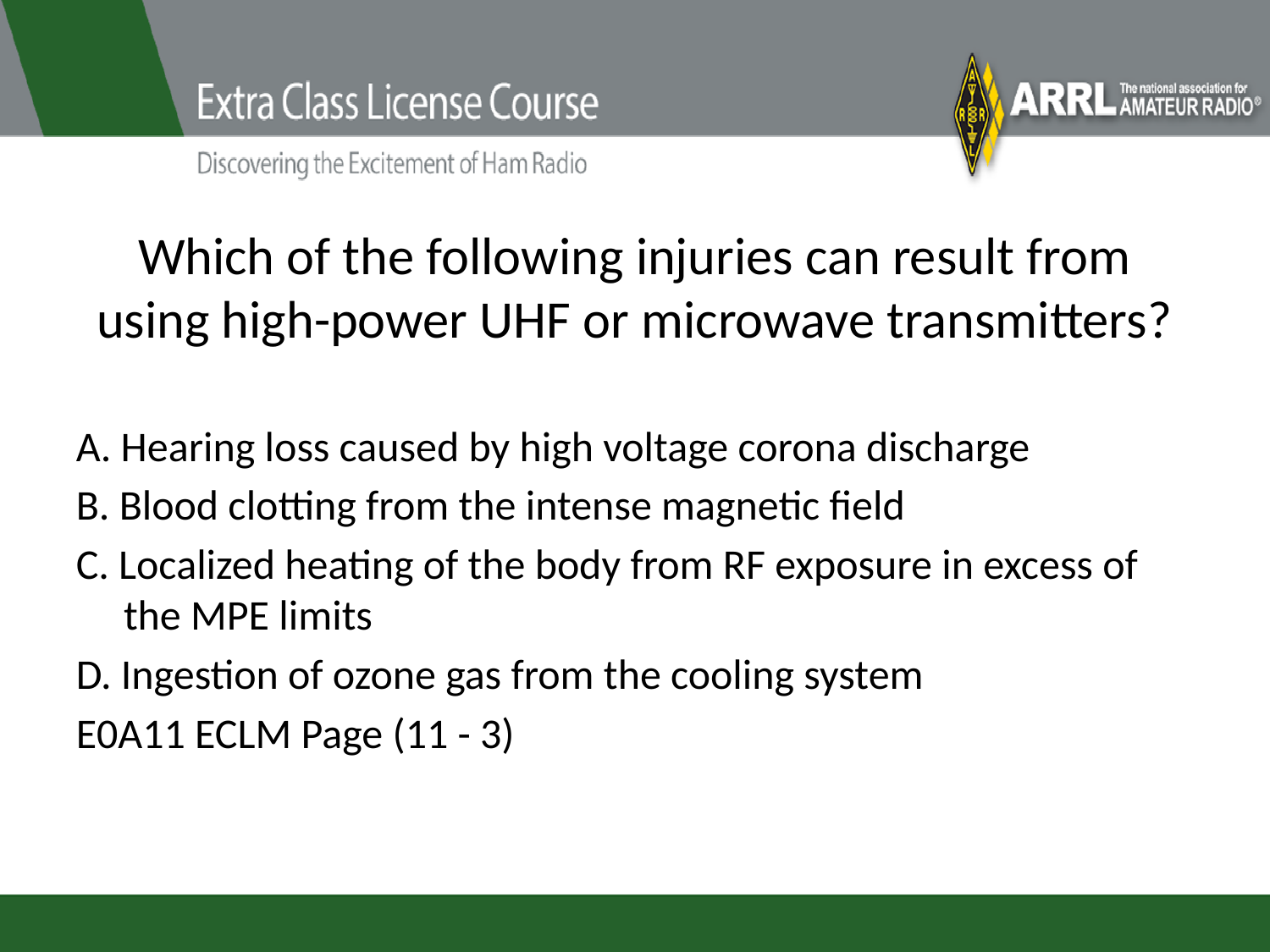

# Which of the following injuries can result from using high-power UHF or microwave transmitters?
A. Hearing loss caused by high voltage corona discharge
B. Blood clotting from the intense magnetic field
C. Localized heating of the body from RF exposure in excess of the MPE limits
D. Ingestion of ozone gas from the cooling system
E0A11 ECLM Page (11 - 3)